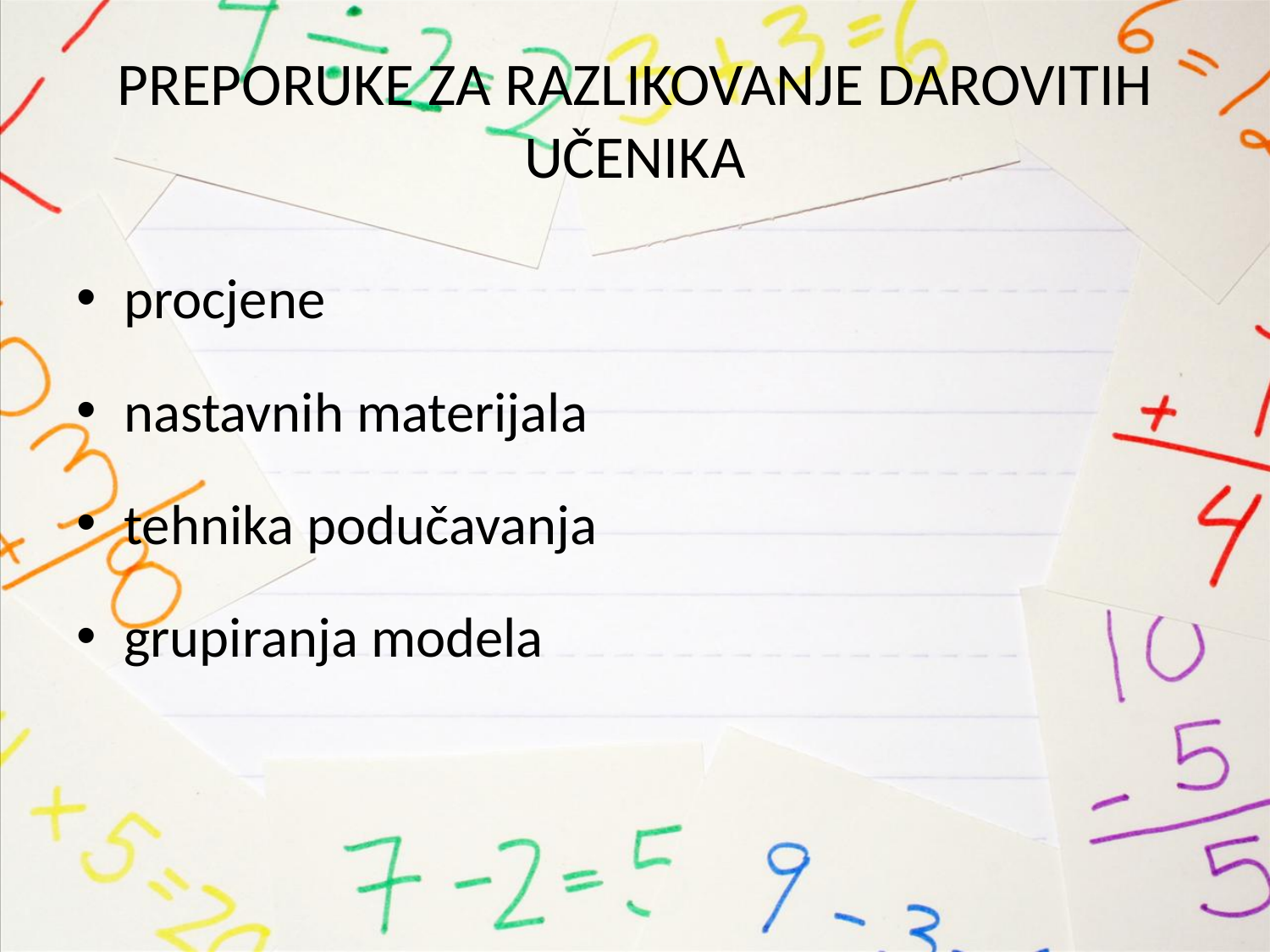

# PREPORUKE ZA RAZLIKOVANJE DAROVITIH UČENIKA
procjene
nastavnih materijala
tehnika podučavanja
grupiranja modela